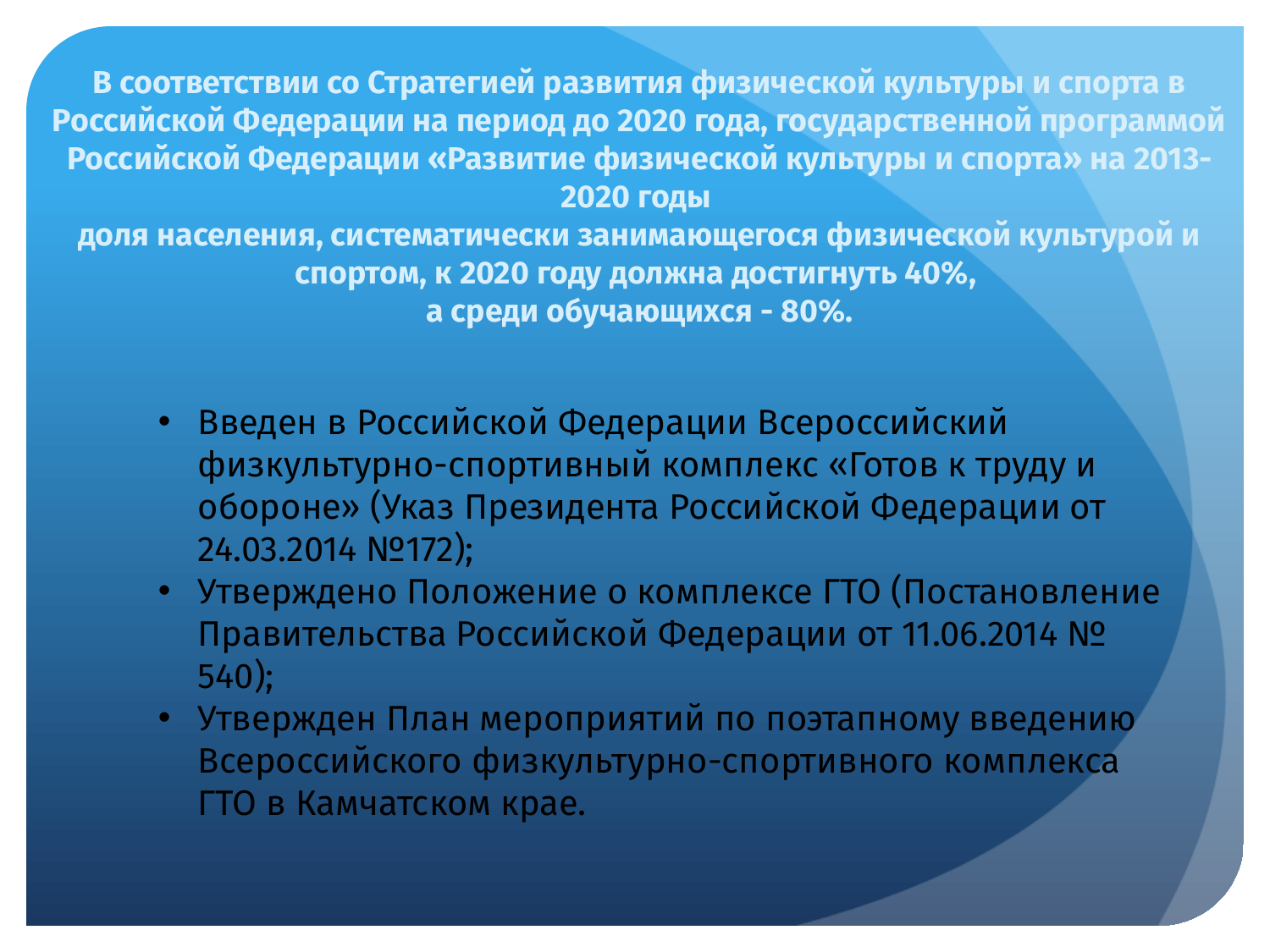

В соответствии со Стратегией развития физической культуры и спорта в Российской Федерации на период до 2020 года, государственной программой Российской Федерации «Развитие физической культуры и спорта» на 2013-2020 годы
доля населения, систематически занимающегося физической культурой и спортом, к 2020 году должна достигнуть 40%,
а среди обучающихся - 80%.

Введен в Российской Федерации Всероссийский физкультурно-спортивный комплекс «Готов к труду и обороне» (Указ Президента Российской Федерации от 24.03.2014 №172);
Утверждено Положение о комплексе ГТО (Постановление Правительства Российской Федерации от 11.06.2014 № 540);
Утвержден План мероприятий по поэтапному введению Всероссийского физкультурно-спортивного комплекса ГТО в Камчатском крае.